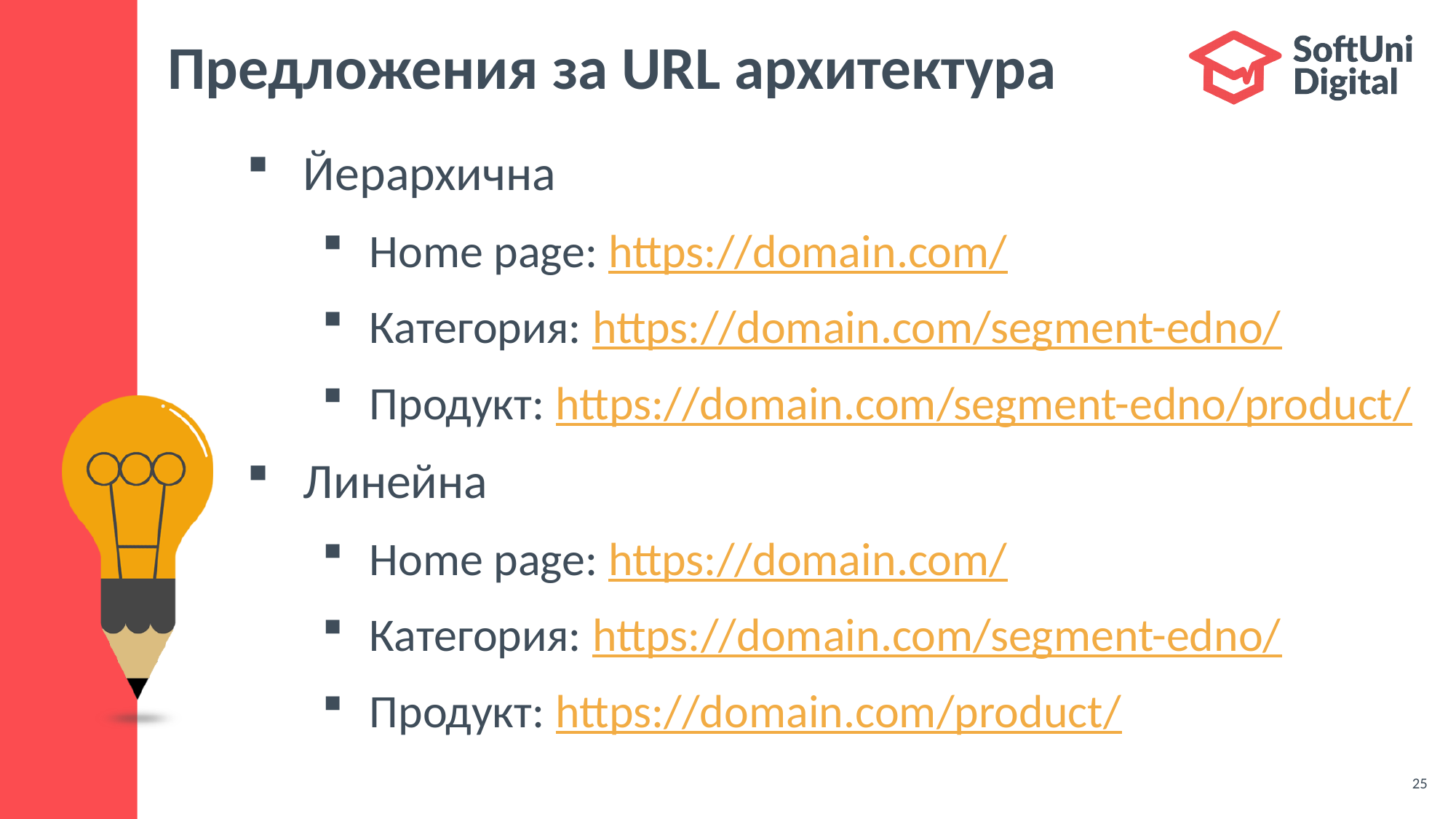

# Предложения за URL архитектура
Йерархична
Home page: https://domain.com/
Категория: https://domain.com/segment-edno/
Продукт: https://domain.com/segment-edno/product/
Линейна
Home page: https://domain.com/
Категория: https://domain.com/segment-edno/
Продукт: https://domain.com/product/

25